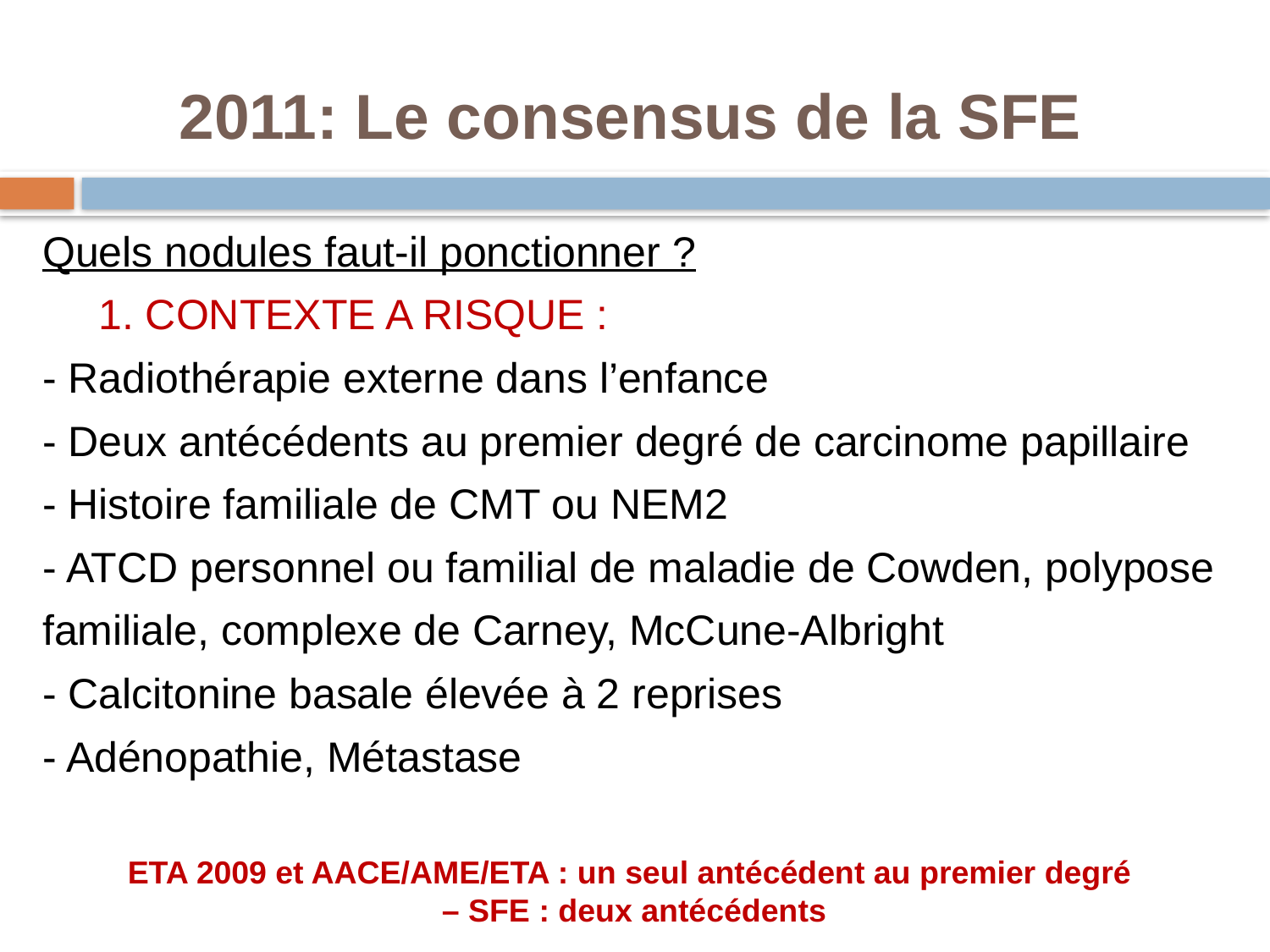

2011: Le consensus de la SFE
Quels nodules faut-il ponctionner ?
	 1. CONTEXTE A RISQUE :
- Radiothérapie externe dans l’enfance
- Deux antécédents au premier degré de carcinome papillaire
- Histoire familiale de CMT ou NEM2
- ATCD personnel ou familial de maladie de Cowden, polypose
familiale, complexe de Carney, McCune-Albright
- Calcitonine basale élevée à 2 reprises
- Adénopathie, Métastase

ETA 2009 et AACE/AME/ETA : un seul antécédent au premier degré
 – SFE : deux antécédents